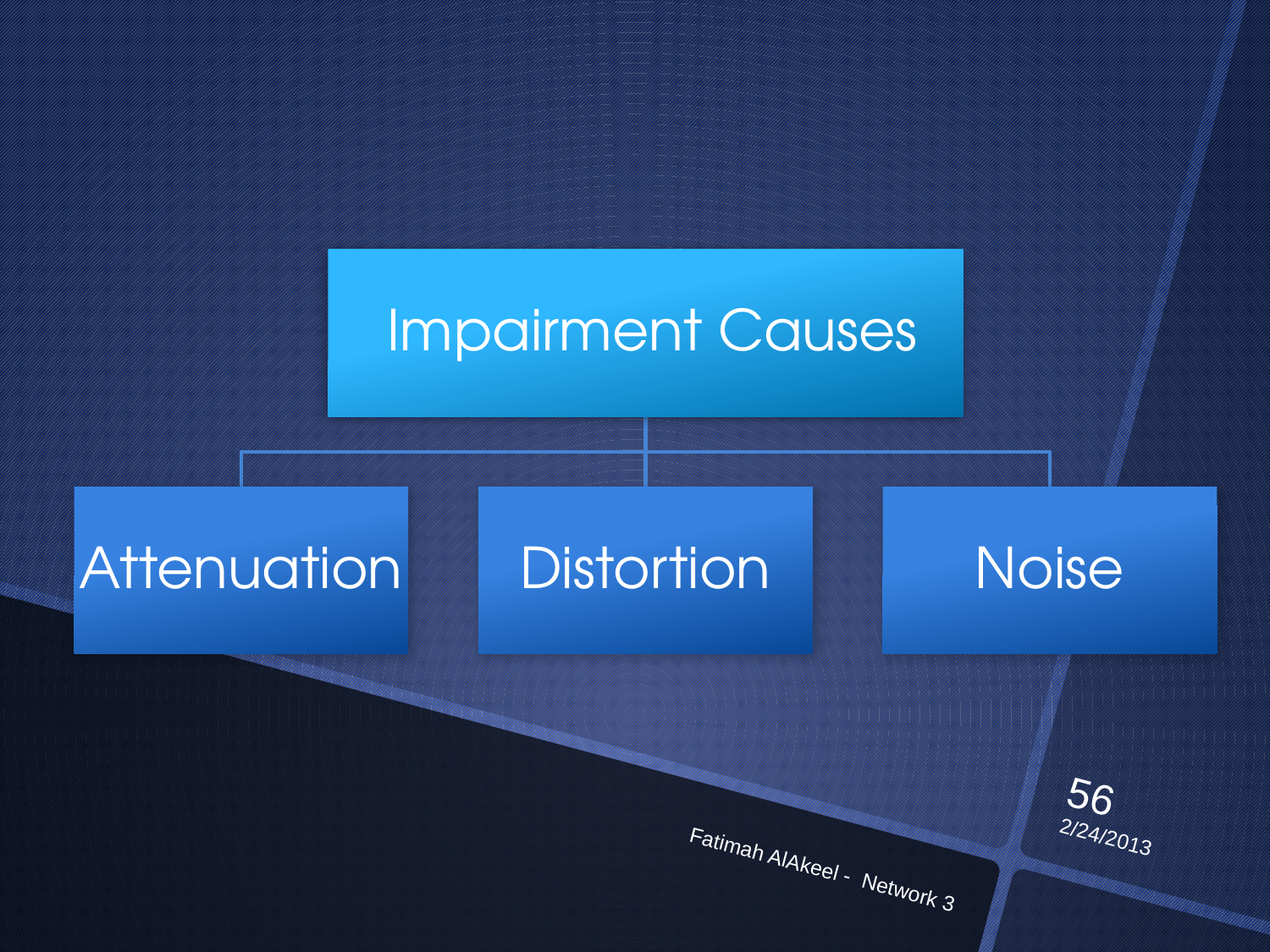

Impairment Causes
Attenuation
Distortion
Noise
56
2/24/2013
Fatimah AlAkeel -  Network 3